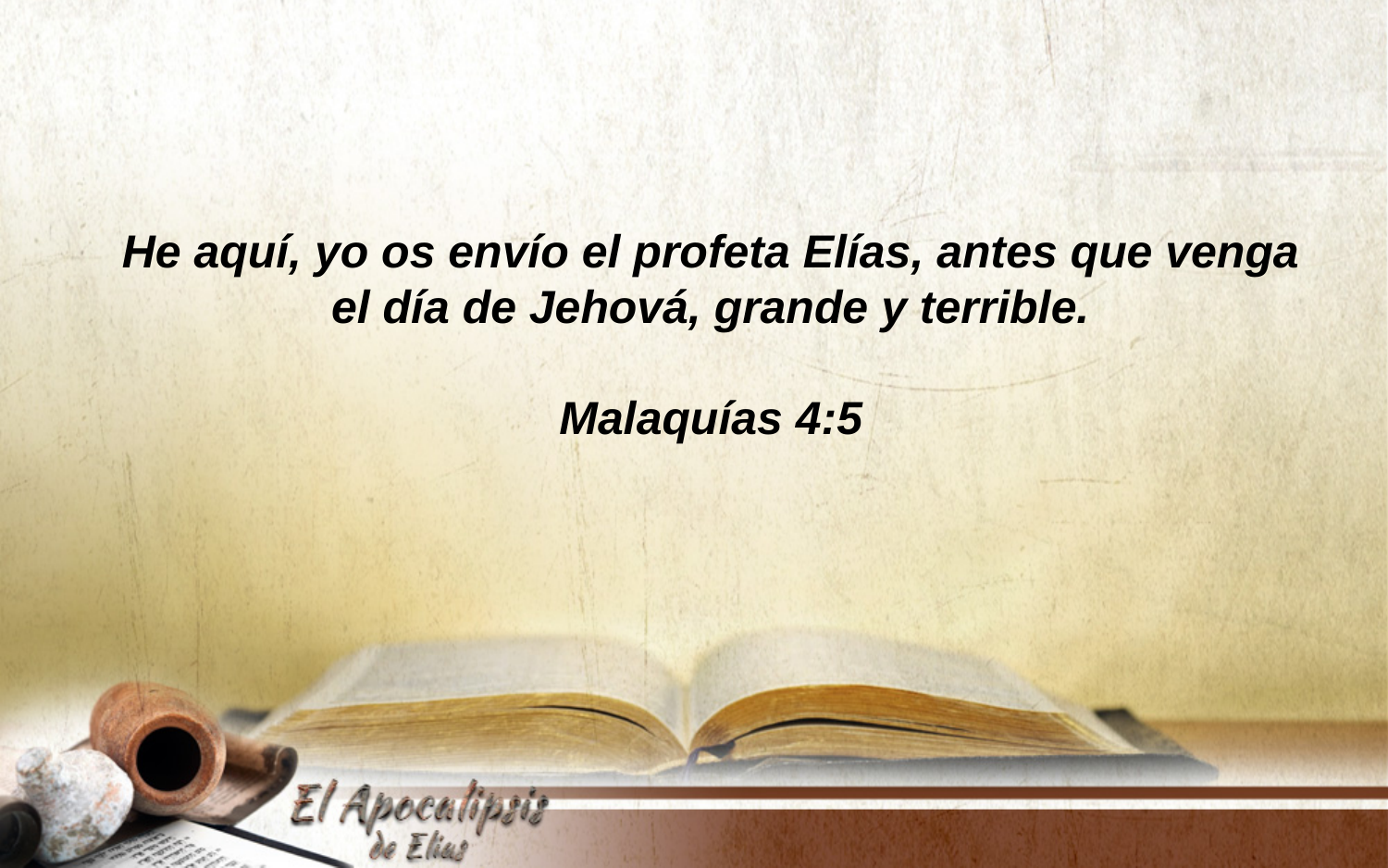

He aquí, yo os envío el profeta Elías, antes que venga el día de Jehová, grande y terrible.

Malaquías 4:5